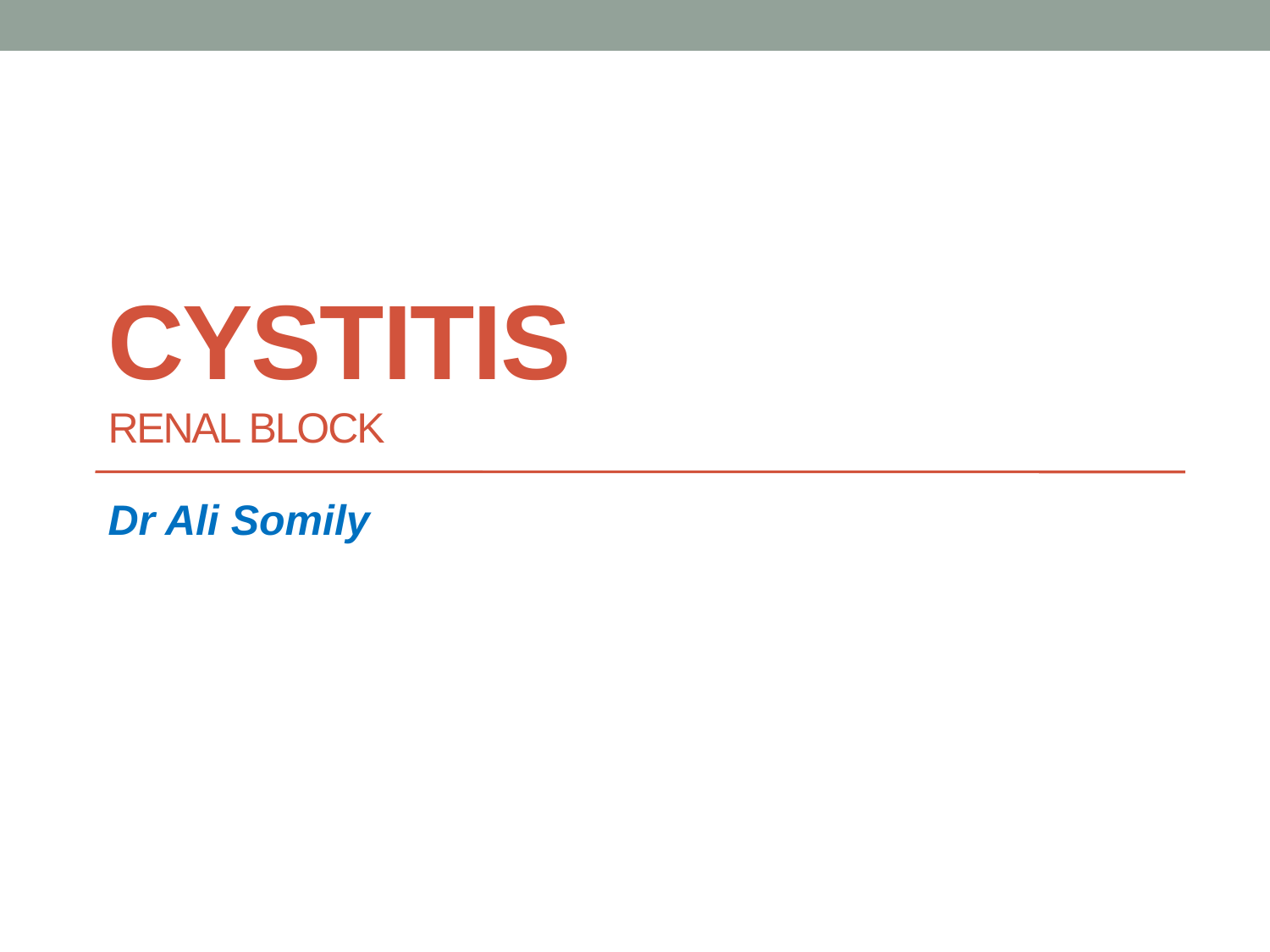

# Cystitis Renal Block
Dr Ali Somily